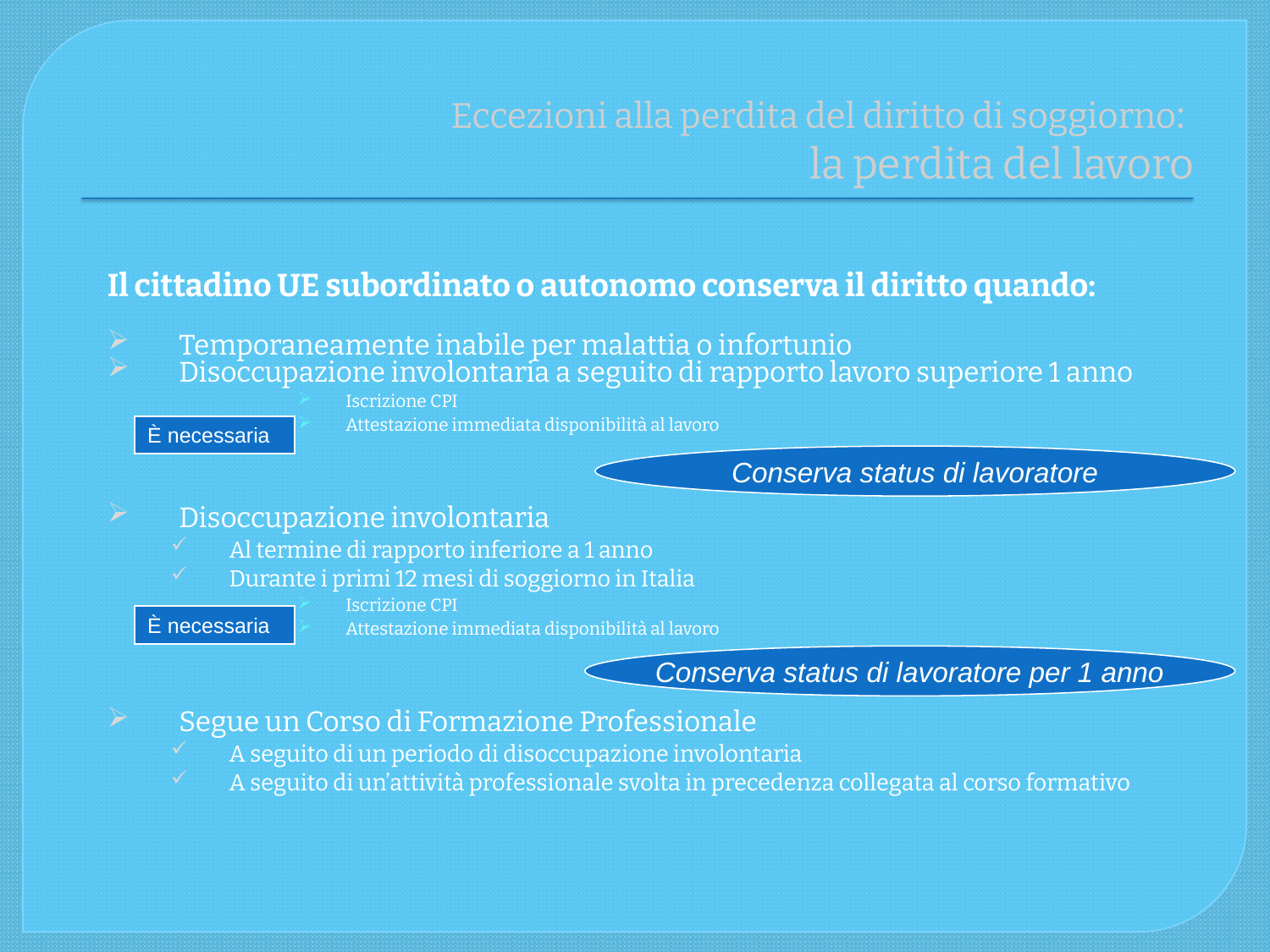

# Eccezioni alla perdita del diritto di soggiorno: la perdita del lavoro

Il cittadino UE subordinato o autonomo conserva il diritto quando:

Temporaneamente inabile per malattia o infortunio
Disoccupazione involontaria a seguito di rapporto lavoro superiore 1 anno
Iscrizione CPI
Attestazione immediata disponibilità al lavoro

Disoccupazione involontaria
Al termine di rapporto inferiore a 1 anno
Durante i primi 12 mesi di soggiorno in Italia
Iscrizione CPI
Attestazione immediata disponibilità al lavoro

Segue un Corso di Formazione Professionale
A seguito di un periodo di disoccupazione involontaria
A seguito di un’attività professionale svolta in precedenza collegata al corso formativo
È necessaria
Conserva status di lavoratore
È necessaria
Conserva status di lavoratore per 1 anno